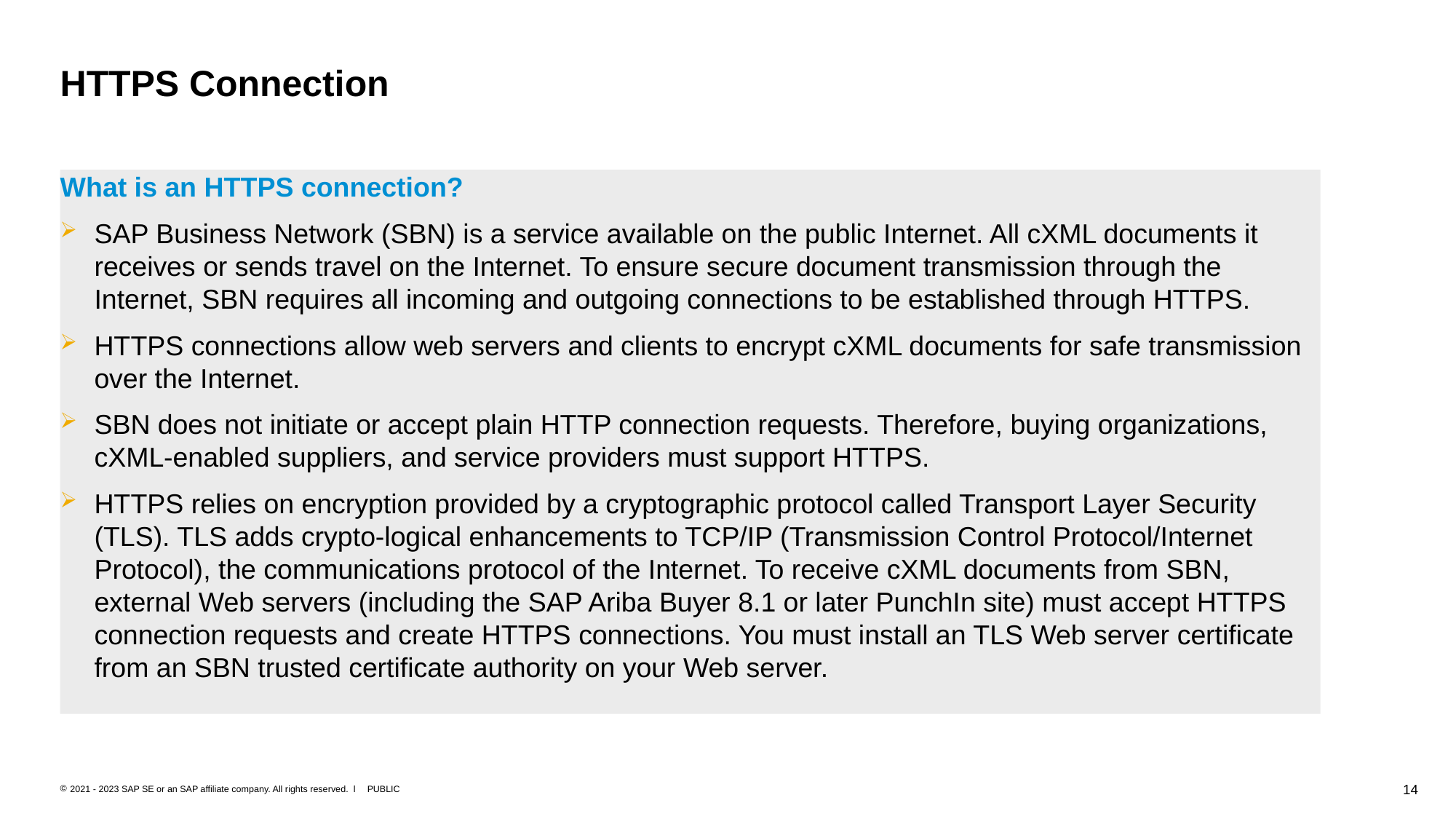

# HTTPS Connection
What is an HTTPS connection?
SAP Business Network (SBN) is a service available on the public Internet. All cXML documents it receives or sends travel on the Internet. To ensure secure document transmission through the Internet, SBN requires all incoming and outgoing connections to be established through HTTPS.
HTTPS connections allow web servers and clients to encrypt cXML documents for safe transmission over the Internet.
SBN does not initiate or accept plain HTTP connection requests. Therefore, buying organizations, cXML-enabled suppliers, and service providers must support HTTPS.
HTTPS relies on encryption provided by a cryptographic protocol called Transport Layer Security (TLS). TLS adds crypto-logical enhancements to TCP/IP (Transmission Control Protocol/Internet Protocol), the communications protocol of the Internet. To receive cXML documents from SBN, external Web servers (including the SAP Ariba Buyer 8.1 or later PunchIn site) must accept HTTPS connection requests and create HTTPS connections. You must install an TLS Web server certificate from an SBN trusted certificate authority on your Web server.